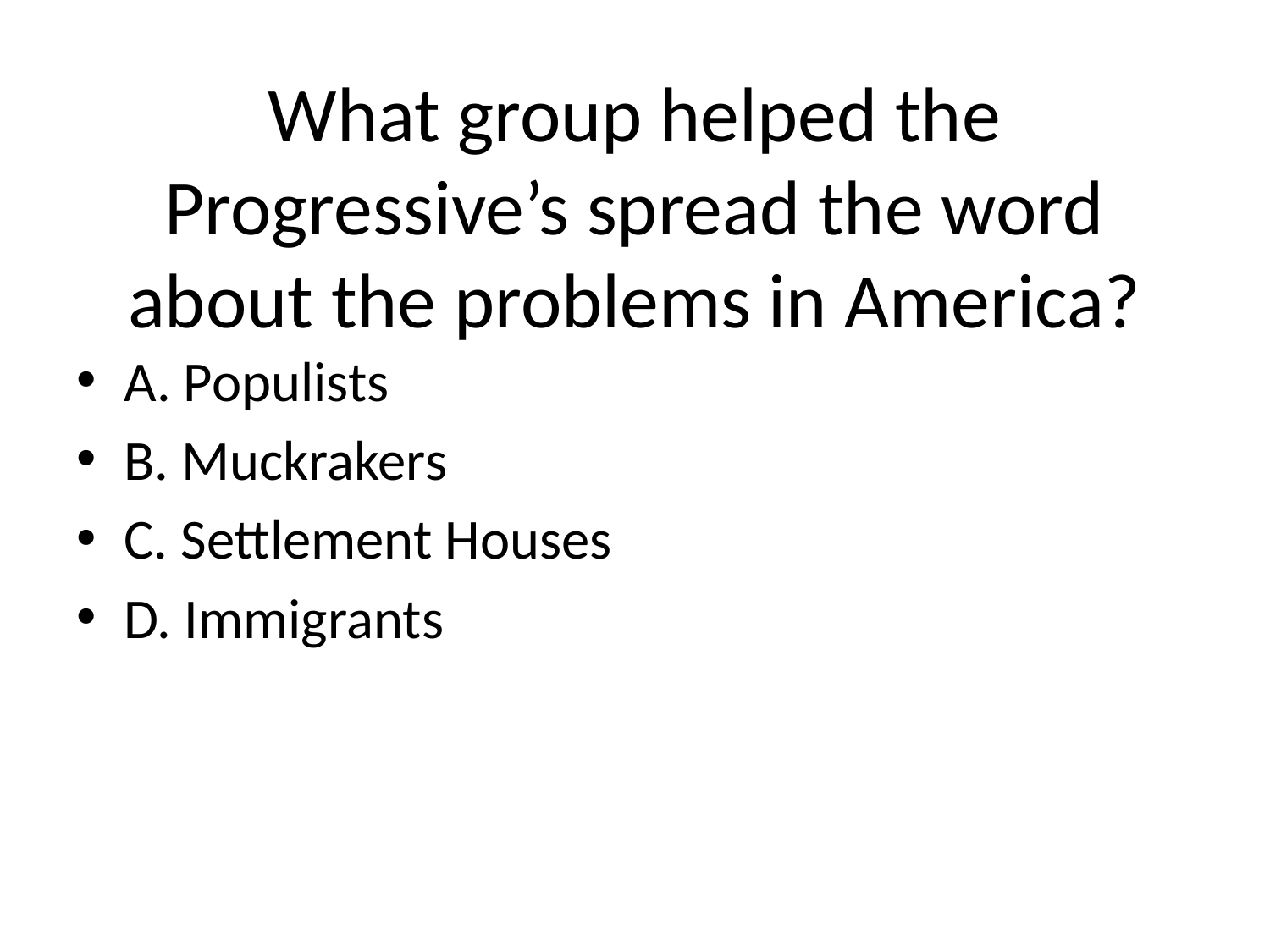

# What group helped the Progressive’s spread the word about the problems in America?
A. Populists
B. Muckrakers
C. Settlement Houses
D. Immigrants